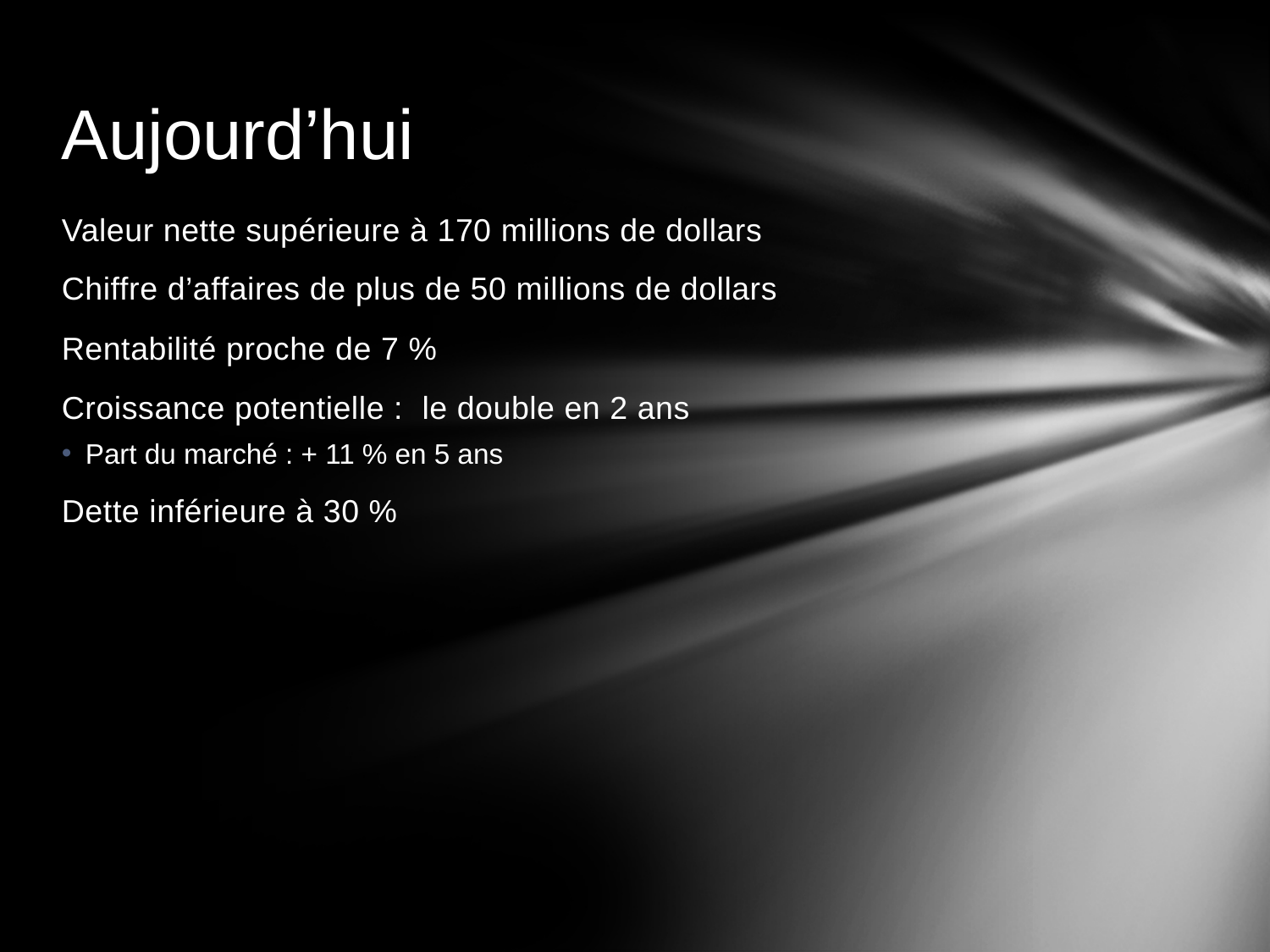

# Aujourd’hui
Valeur nette supérieure à 170 millions de dollars
Chiffre d’affaires de plus de 50 millions de dollars
Rentabilité proche de 7 %
Croissance potentielle :  le double en 2 ans
Part du marché : + 11 % en 5 ans
Dette inférieure à 30 %